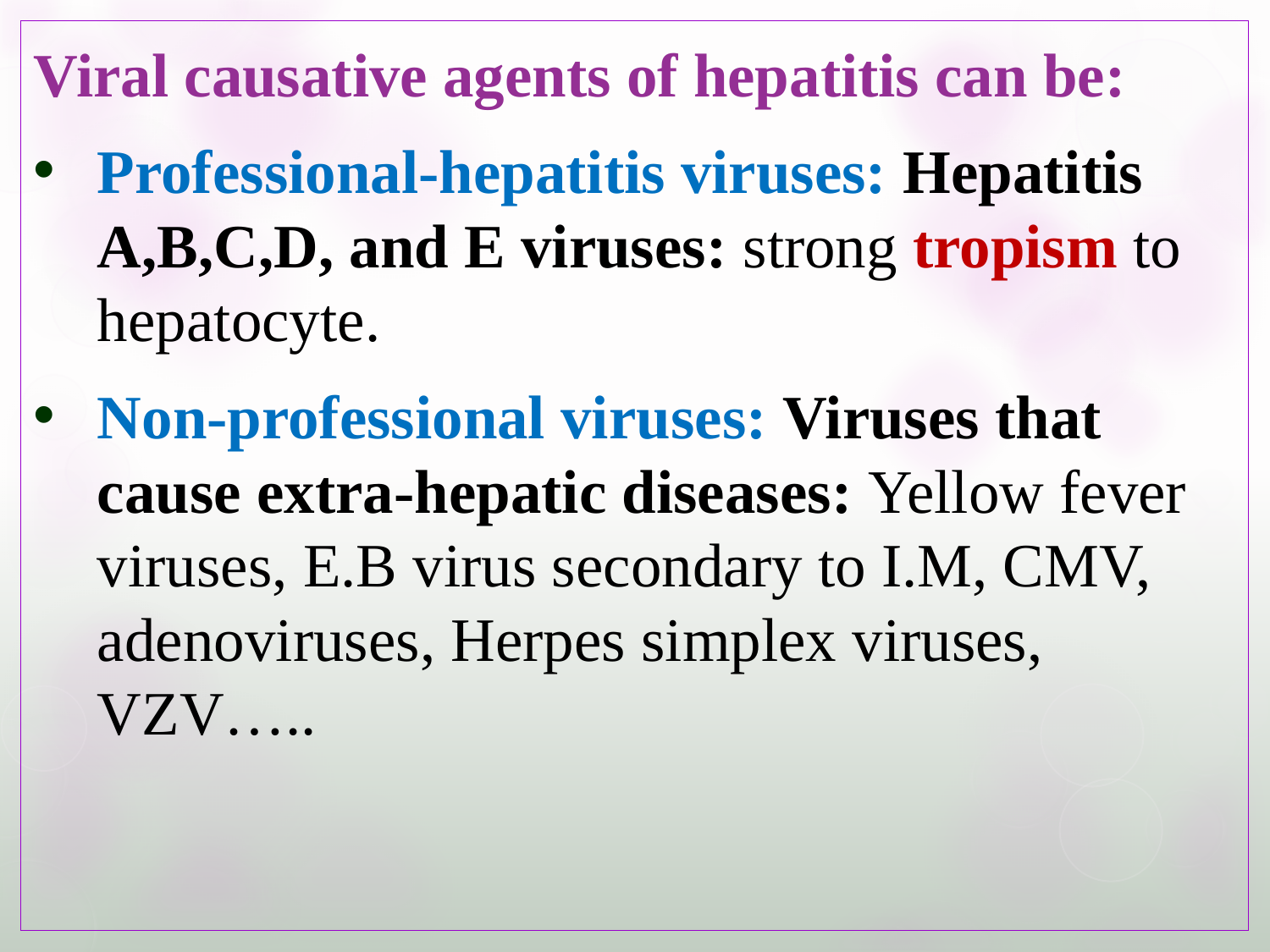

Viral causative agents of hepatitis can be:
Professional-hepatitis viruses: Hepatitis A,B,C,D, and E viruses: strong tropism to hepatocyte.
Non-professional viruses: Viruses that cause extra-hepatic diseases: Yellow fever viruses, E.B virus secondary to I.M, CMV, adenoviruses, Herpes simplex viruses, VZV…..